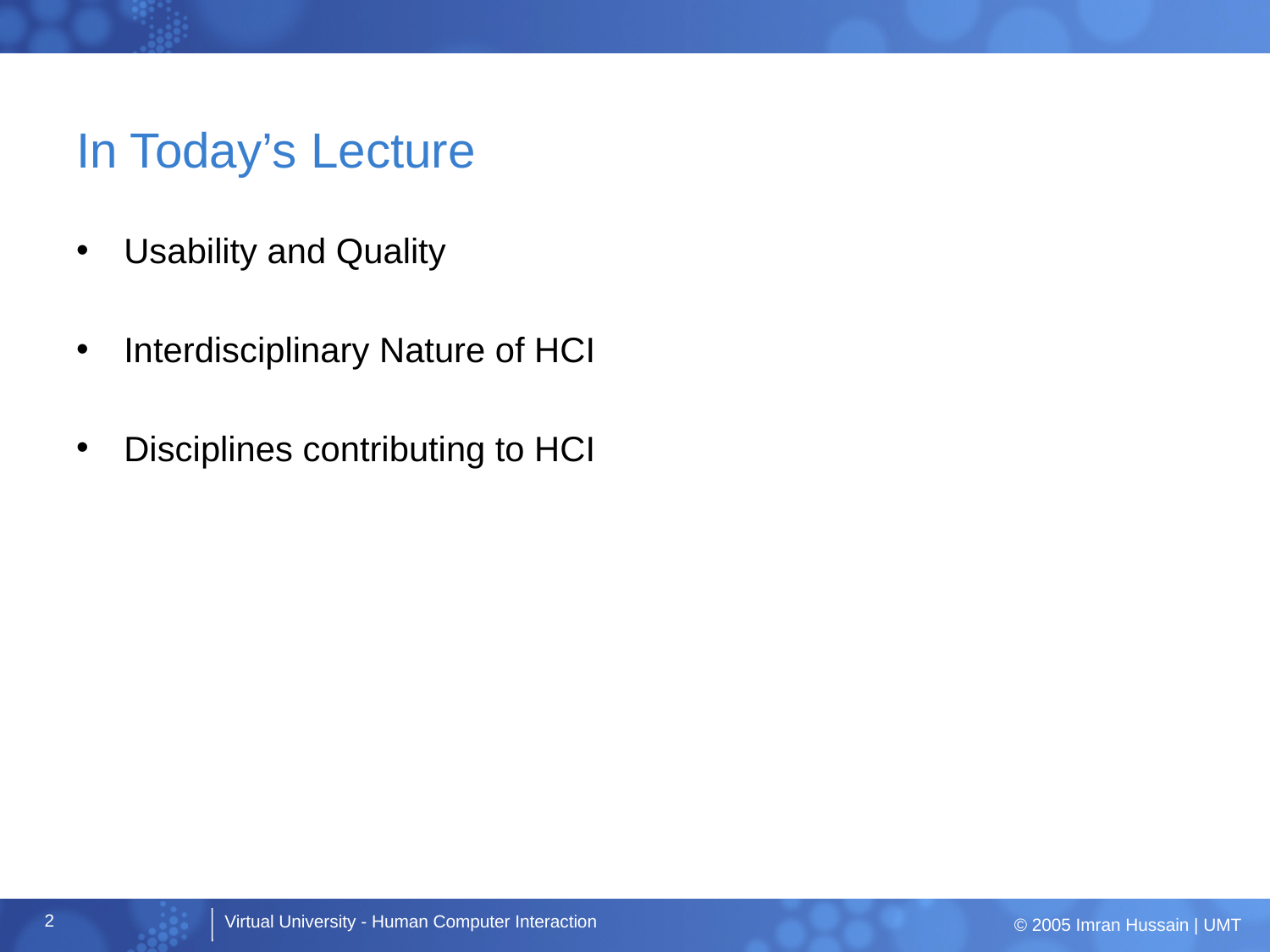

# In Today’s Lecture
Usability and Quality

Interdisciplinary Nature of HCI

Disciplines contributing to HCI